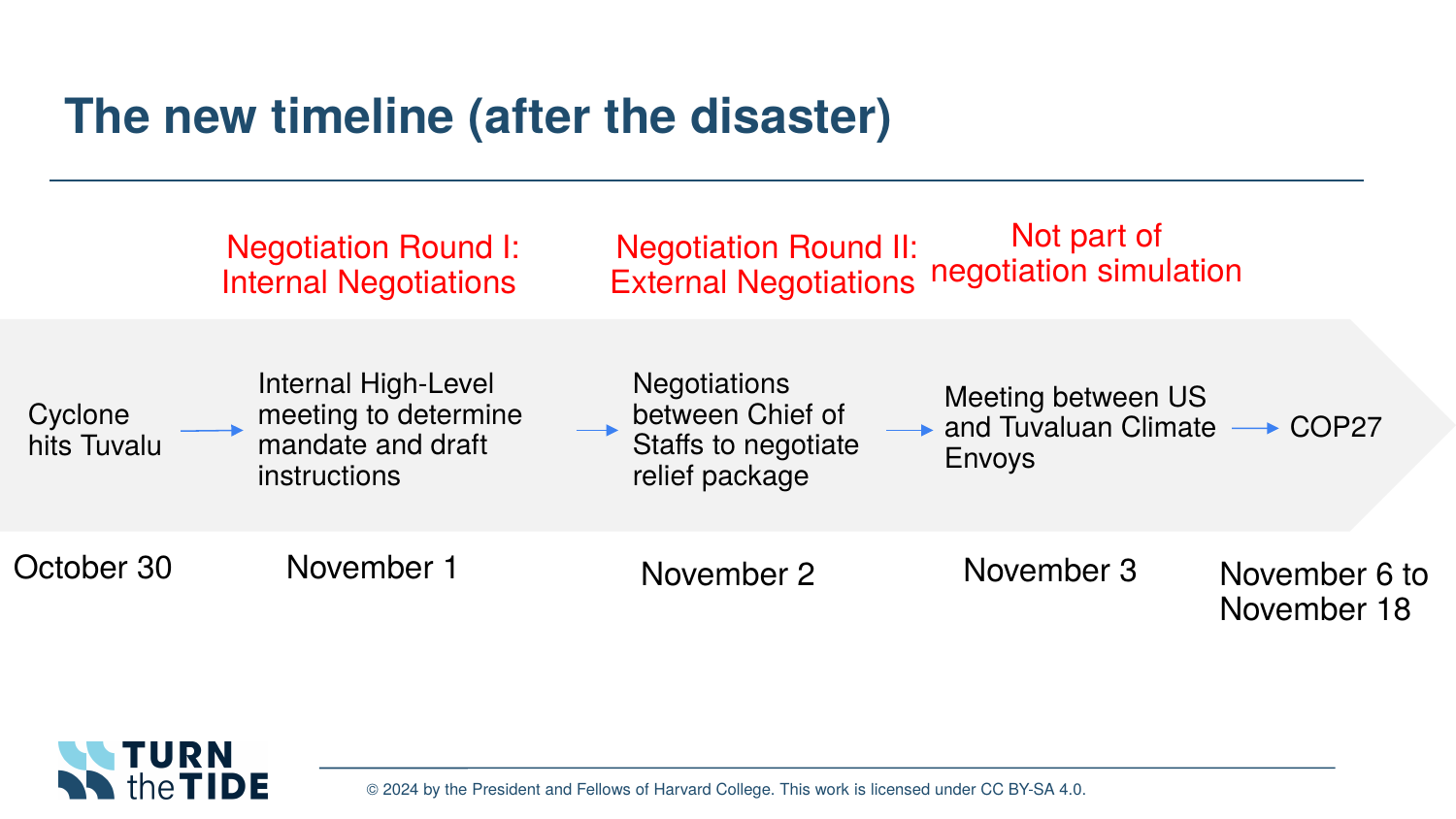

# The new timeline (after the disaster)
Not part of
negotiation simulation
Negotiation Round I:
Internal Negotiations
Negotiation Round II:
External Negotiations

Negotiations between Chief of Staffs to negotiate relief package
Internal High-Level meeting to determine mandate and draft instructions
Meeting between US and Tuvaluan Climate Envoys
Cyclone hits Tuvalu
COP27
October 30
November 1
November 2
November 3
November 6 to
November 18